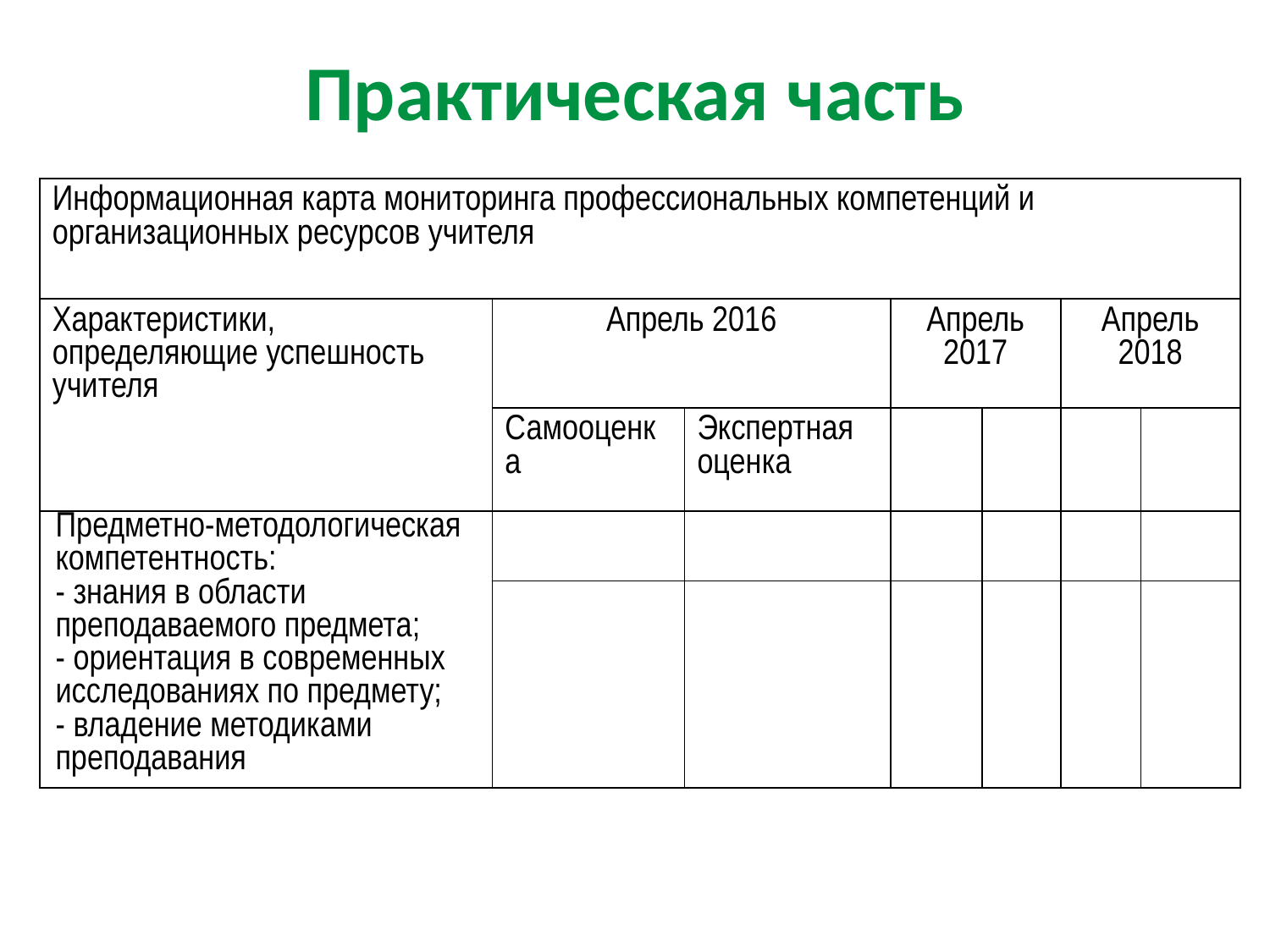

# Практическая часть
| Информационная карта мониторинга профессиональных компетенций и организационных ресурсов учителя |  |  |  |  |  |  |
| --- | --- | --- | --- | --- | --- | --- |
| Характеристики, определяющие успешность учителя | Апрель 2016 |  | Апрель 2017 |  | Апрель 2018 |  |
|  | Самооценка | Экспертная оценка |  |  |  |  |
| Предметно-методологическая компетентность: - знания в области преподаваемого предмета; - ориентация в современных исследованиях по предмету; - владение методиками преподавания |  |  |  |  |  |  |
|  |  |  |  |  |  |  |